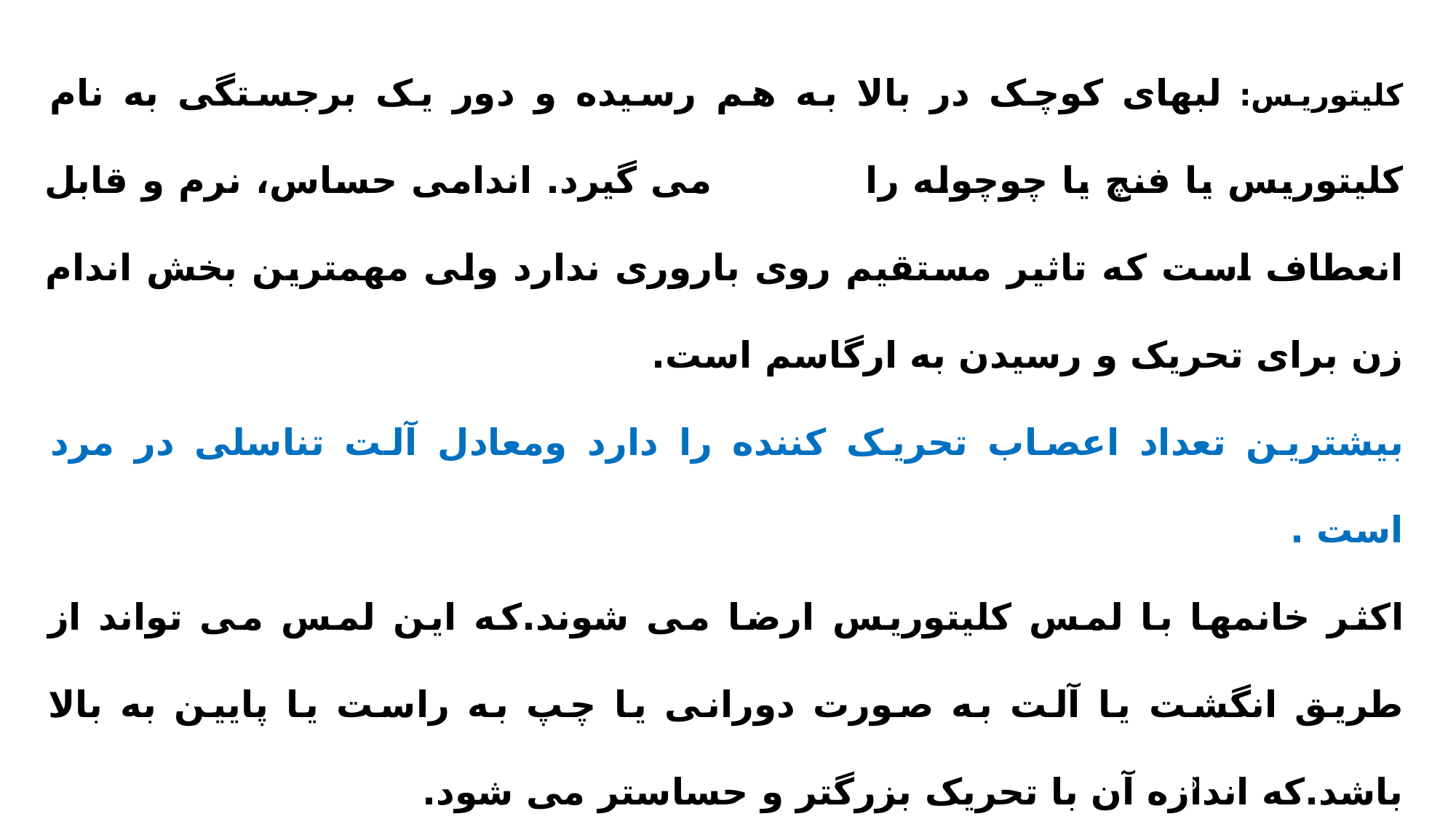

کلیتوریس: لبهای کوچک در بالا به هم رسیده و دور یک برجستگی به نام کلیتوریس یا فنچ یا چوچوله را           می گیرد. اندامی حساس، نرم و قابل انعطاف است که تاثیر مستقیم روی باروری ندارد ولی مهمترین بخش اندام زن برای تحریک و رسیدن به ارگاسم است.
بیشترین تعداد اعصاب تحریک کننده را دارد ومعادل آلت تناسلی در مرد است .
اکثر خانمها با لمس کلیتوریس ارضا می شوند.که این لمس می تواند از طریق انگشت یا آلت به صورت دورانی یا چپ به راست یا پایین به بالا باشد.که اندازه آن با تحریک بزرگتر و حساستر می شود.
لازم است جهت تحریک در ابتدا خانم از نظر ذهنی آماده گردد (ابراز کلام عاشقانه، لمس اندامهای غیر جنسی و سپس لمس اندامهای جنسی) تنها لمس کلیتوریس  شاید اصلا خوشایند نباشد و حتی حالت انزجار پیدا کند.

6